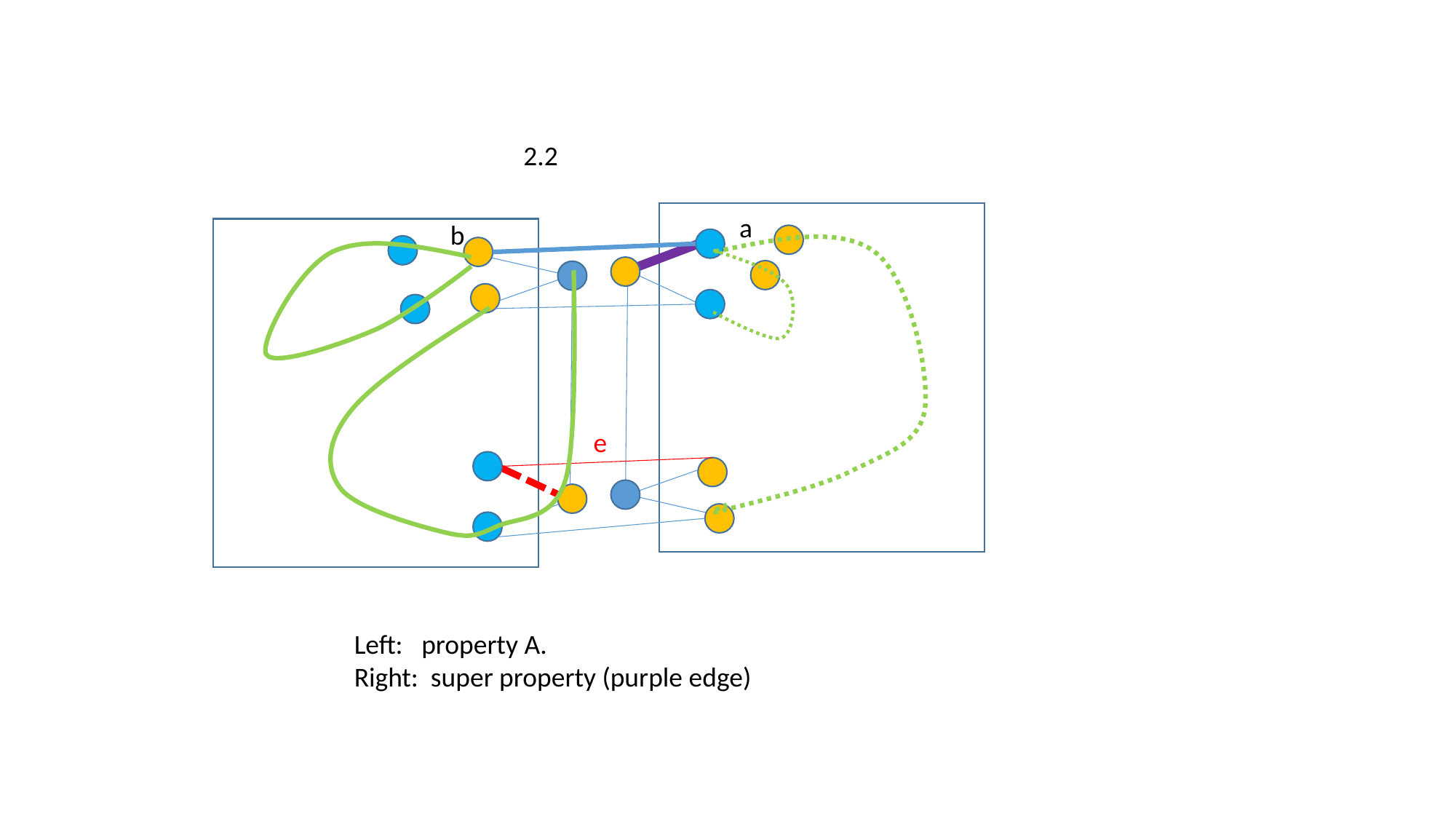

2.2

a
b

e

Left:   property A.
Right:  super property (purple edge)